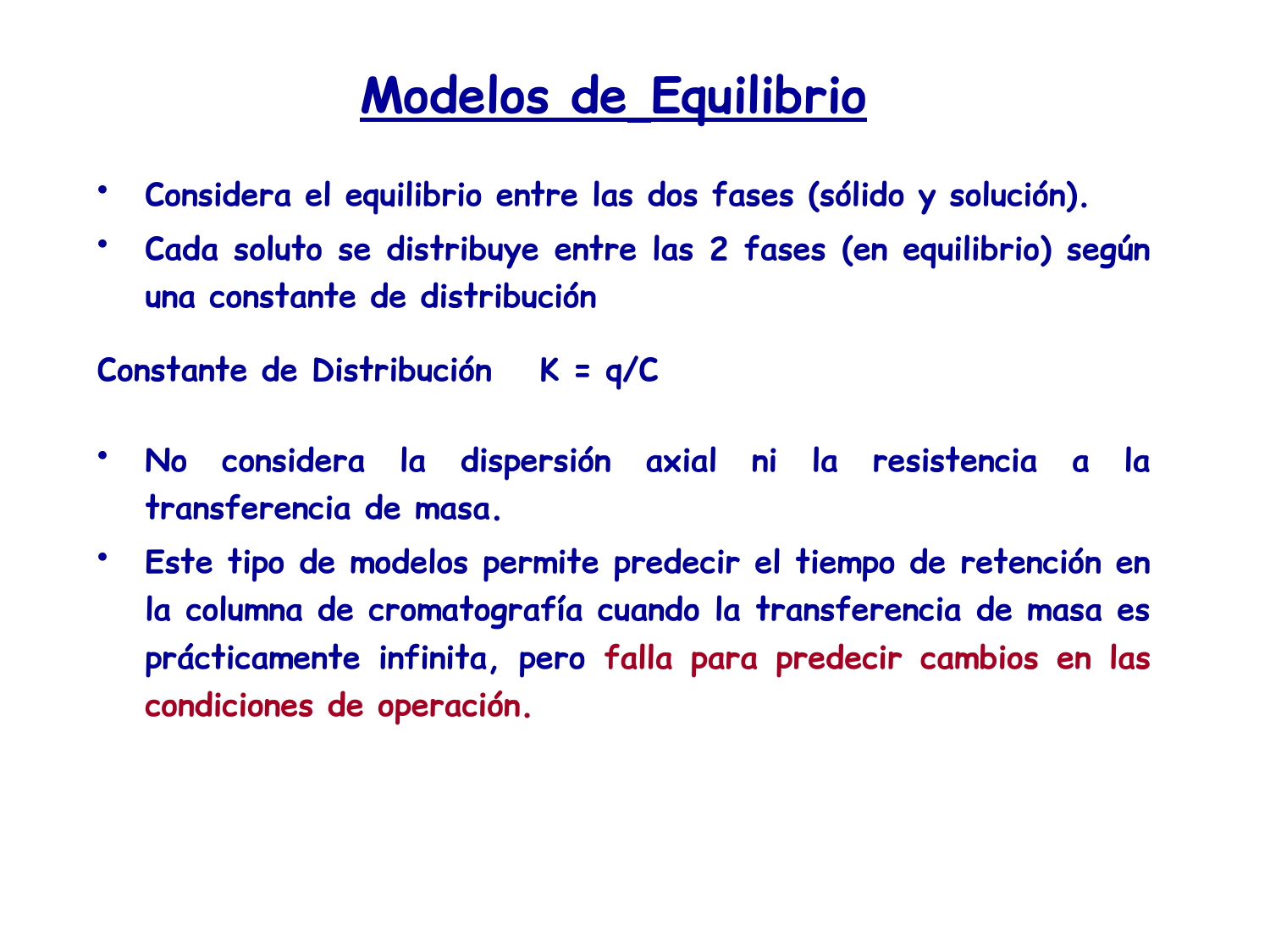

# Modelos de Equilibrio
Considera el equilibrio entre las dos fases (sólido y solución).
Cada soluto se distribuye entre las 2 fases (en equilibrio) según una constante de distribución

Constante de Distribución	 K = q/C

No considera la dispersión axial ni la resistencia a la transferencia de masa.
Este tipo de modelos permite predecir el tiempo de retención en la columna de cromatografía cuando la transferencia de masa es prácticamente infinita, pero falla para predecir cambios en las condiciones de operación.